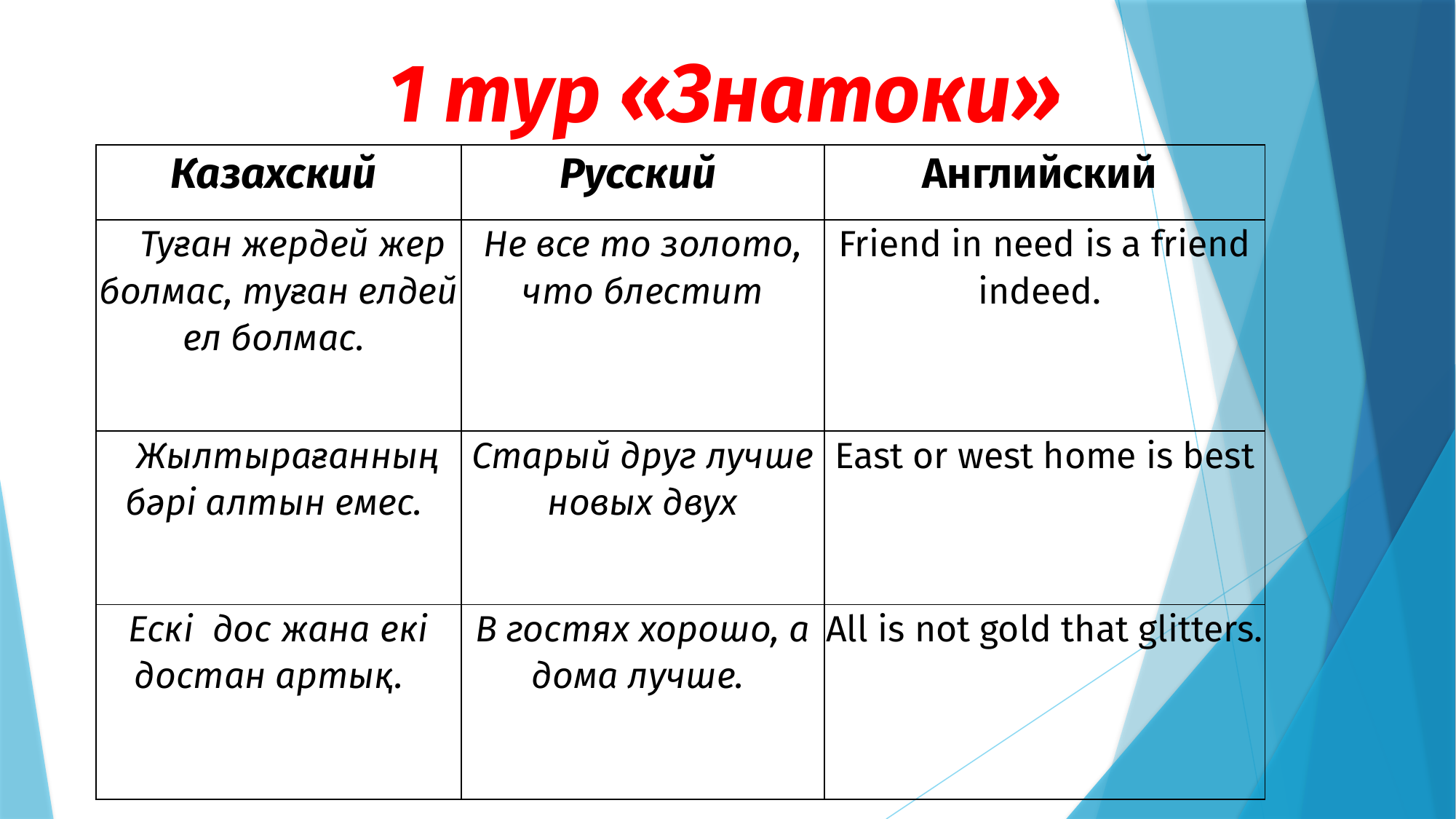

1 тур «Знатоки»
| Казахский | Русский | Английский |
| --- | --- | --- |
| Туған жердей жер болмас, туған елдей ел болмас. | Не все то золото, что блестит | Friend in need is a friend indeed. |
| Жылтырағанның бәрі алтын емес. | Старый друг лучше новых двух | East or west home is best |
| Ескі дос жана екі достан артық. | В гостях хорошо, а дома лучше. | All is not gold that glitters. |